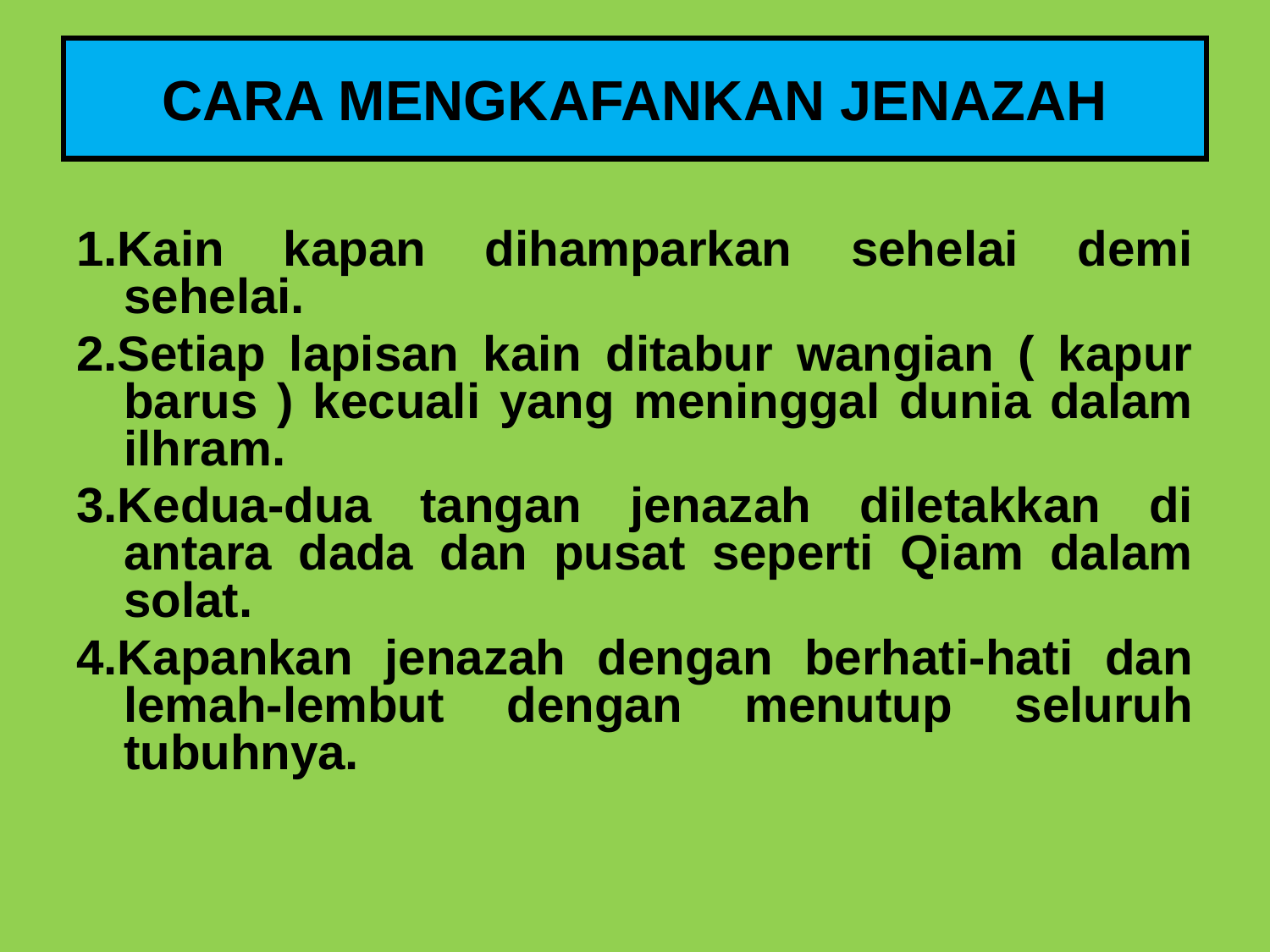

CARA MENGKAFANKAN JENAZAH
1.Kain kapan dihamparkan sehelai demi sehelai.
2.Setiap lapisan kain ditabur wangian ( kapur barus ) kecuali yang meninggal dunia dalam ilhram.
3.Kedua-dua tangan jenazah diletakkan di antara dada dan pusat seperti Qiam dalam solat.
4.Kapankan jenazah dengan berhati-hati dan lemah-lembut dengan menutup seluruh tubuhnya.